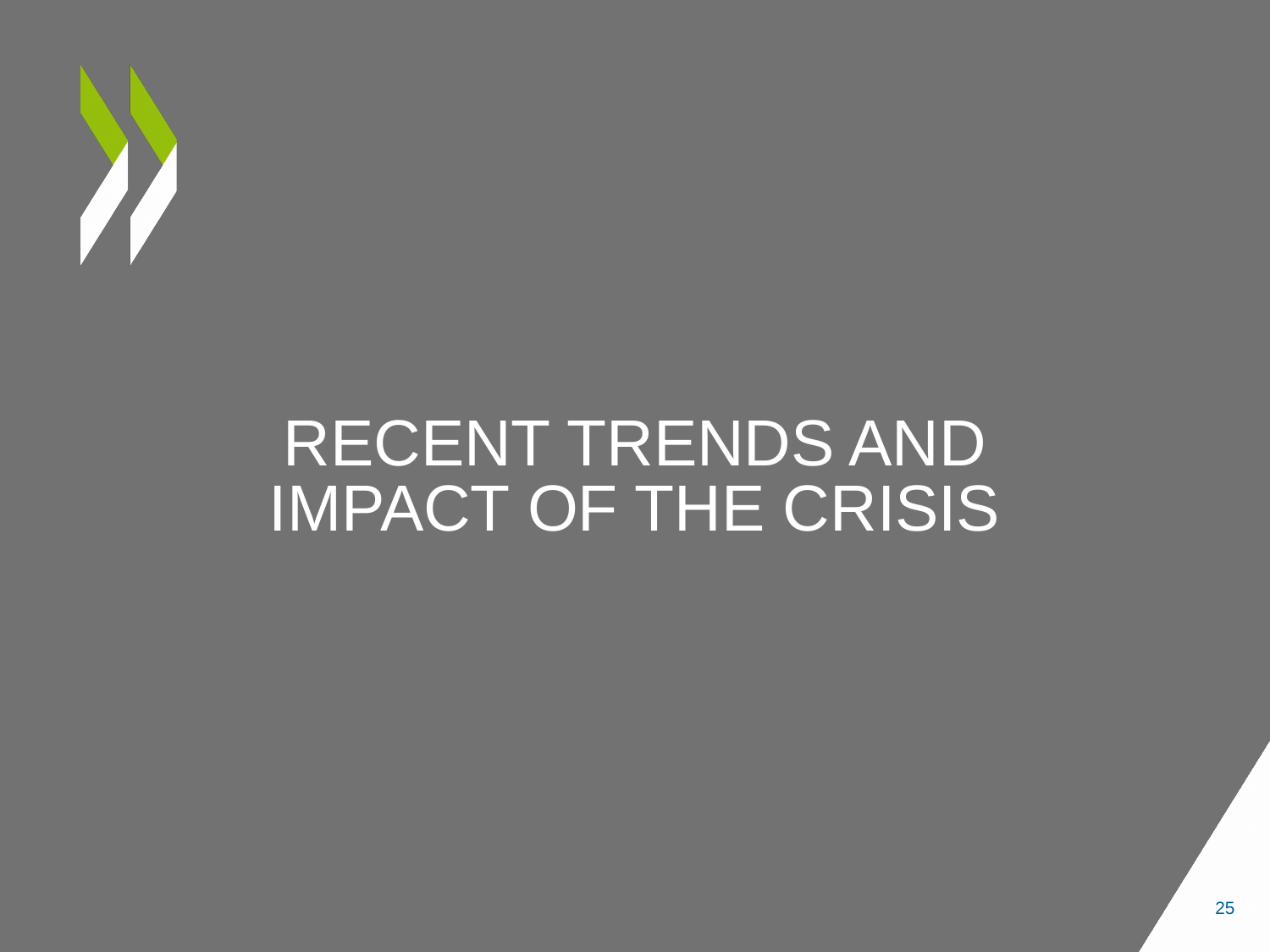

# RECENT TRENDS AND IMPACT OF THE CRISIS
25